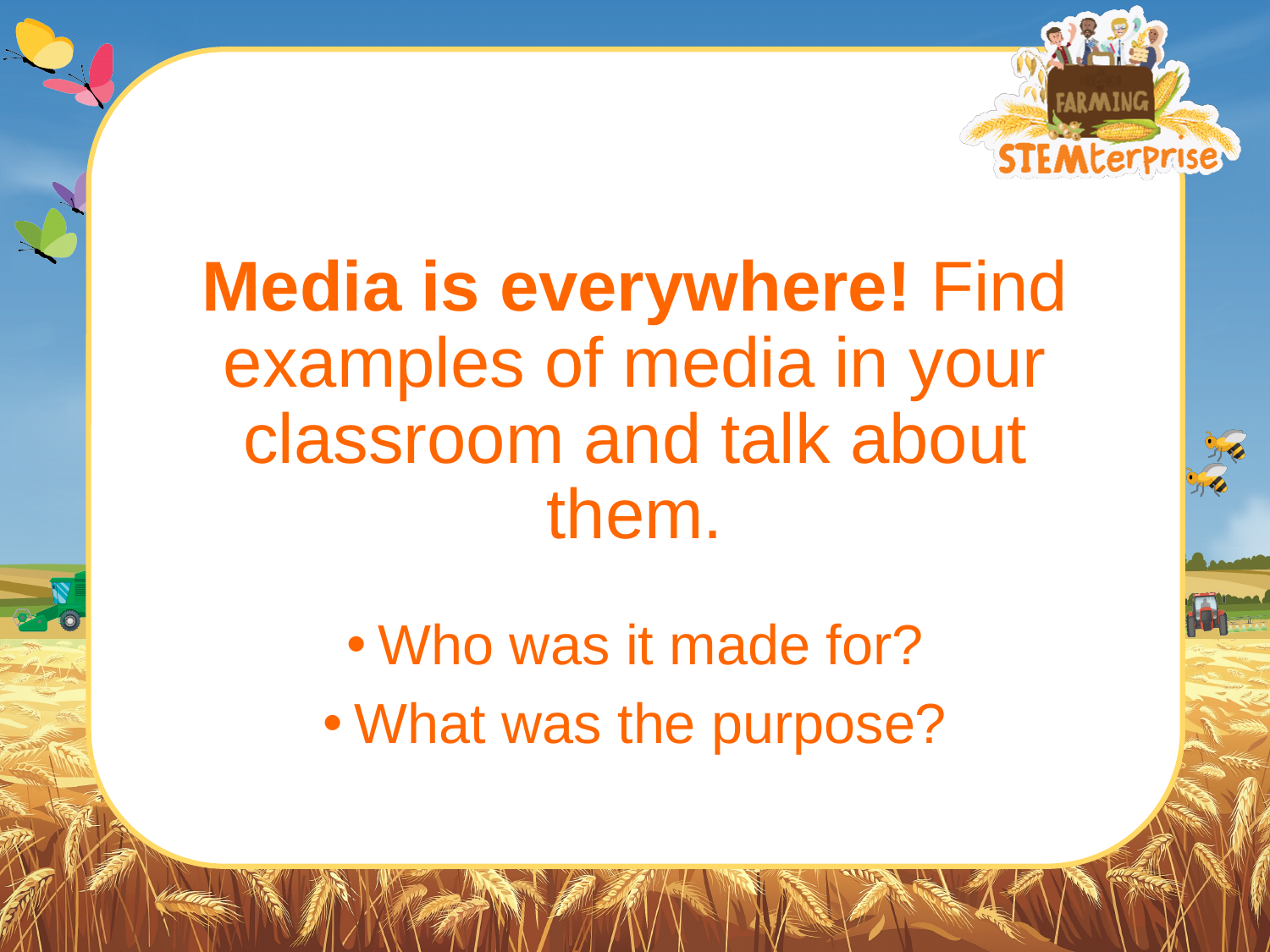

Media is everywhere! Find examples of media in your classroom and talk about them.

Who was it made for?
What was the purpose?